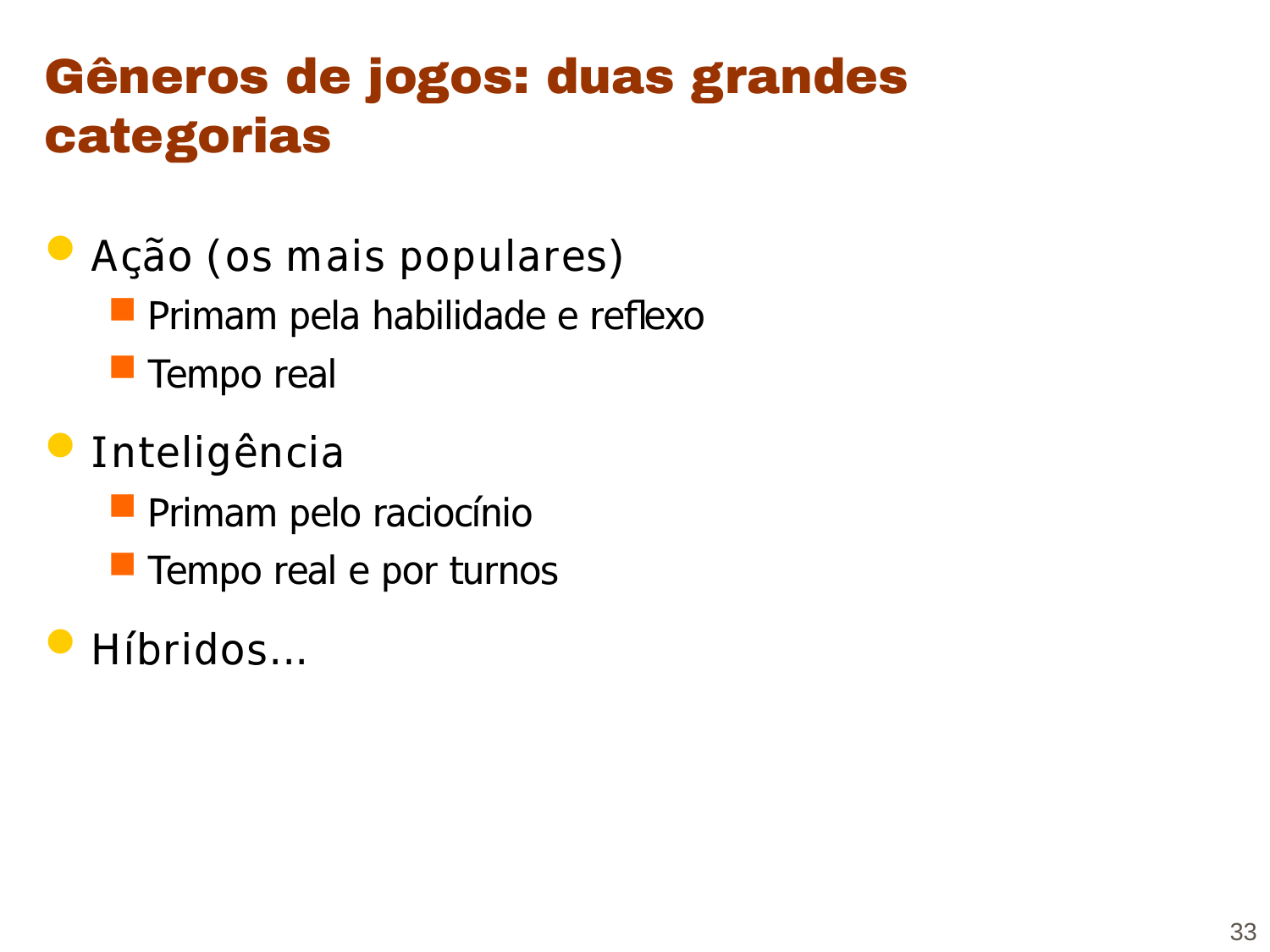

# Gêneros de jogos: duas grandes categorias
Ação (os mais populares)
Primam pela habilidade e reflexo
Tempo real
Inteligência
Primam pelo raciocínio
Tempo real e por turnos
Híbridos...
33